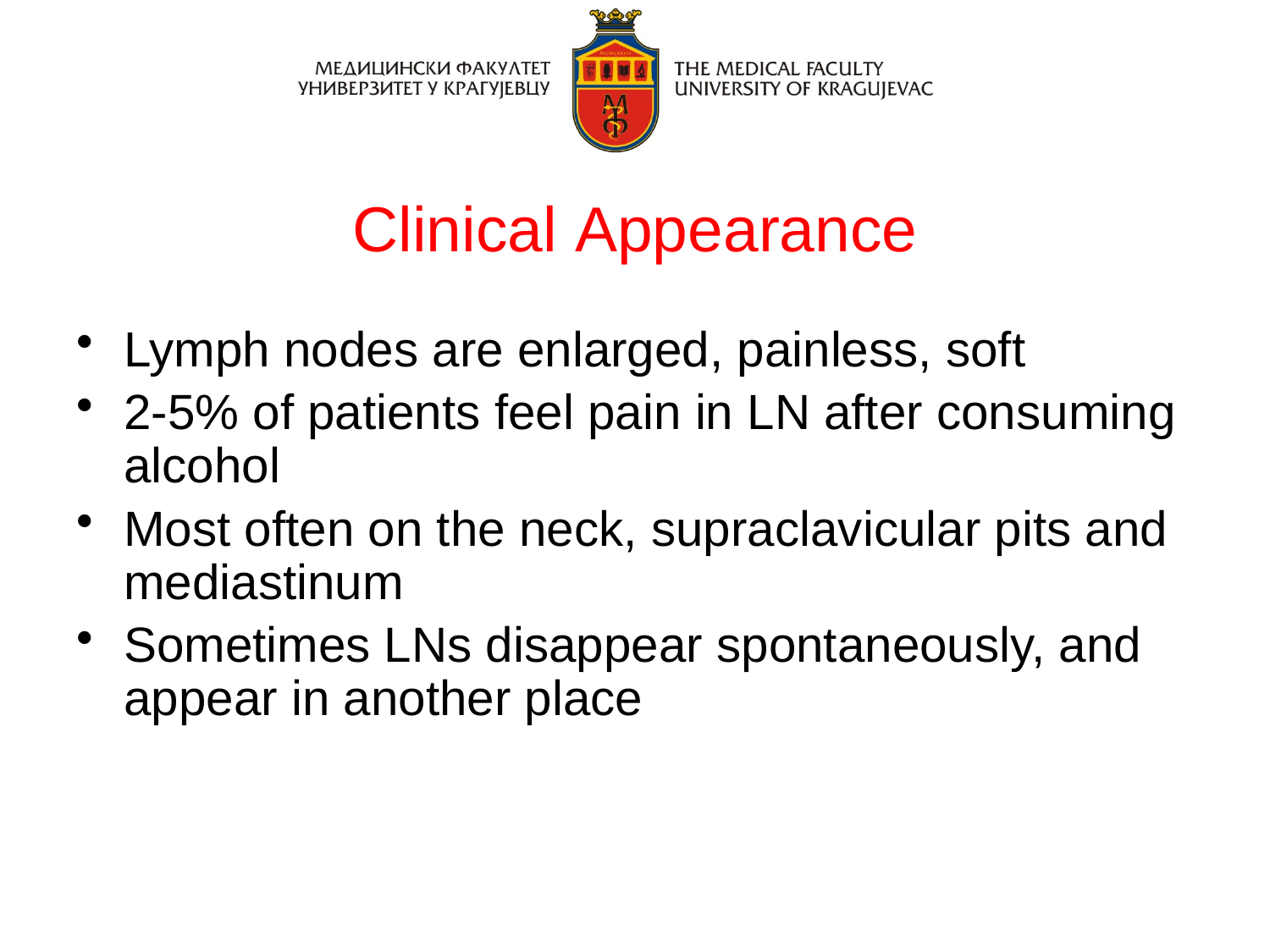

Clinical Appearance
Lymph nodes are enlarged, painless, soft
2-5% of patients feel pain in LN after consuming alcohol
Most often on the neck, supraclavicular pits and mediastinum
Sometimes LNs disappear spontaneously, and appear in another place